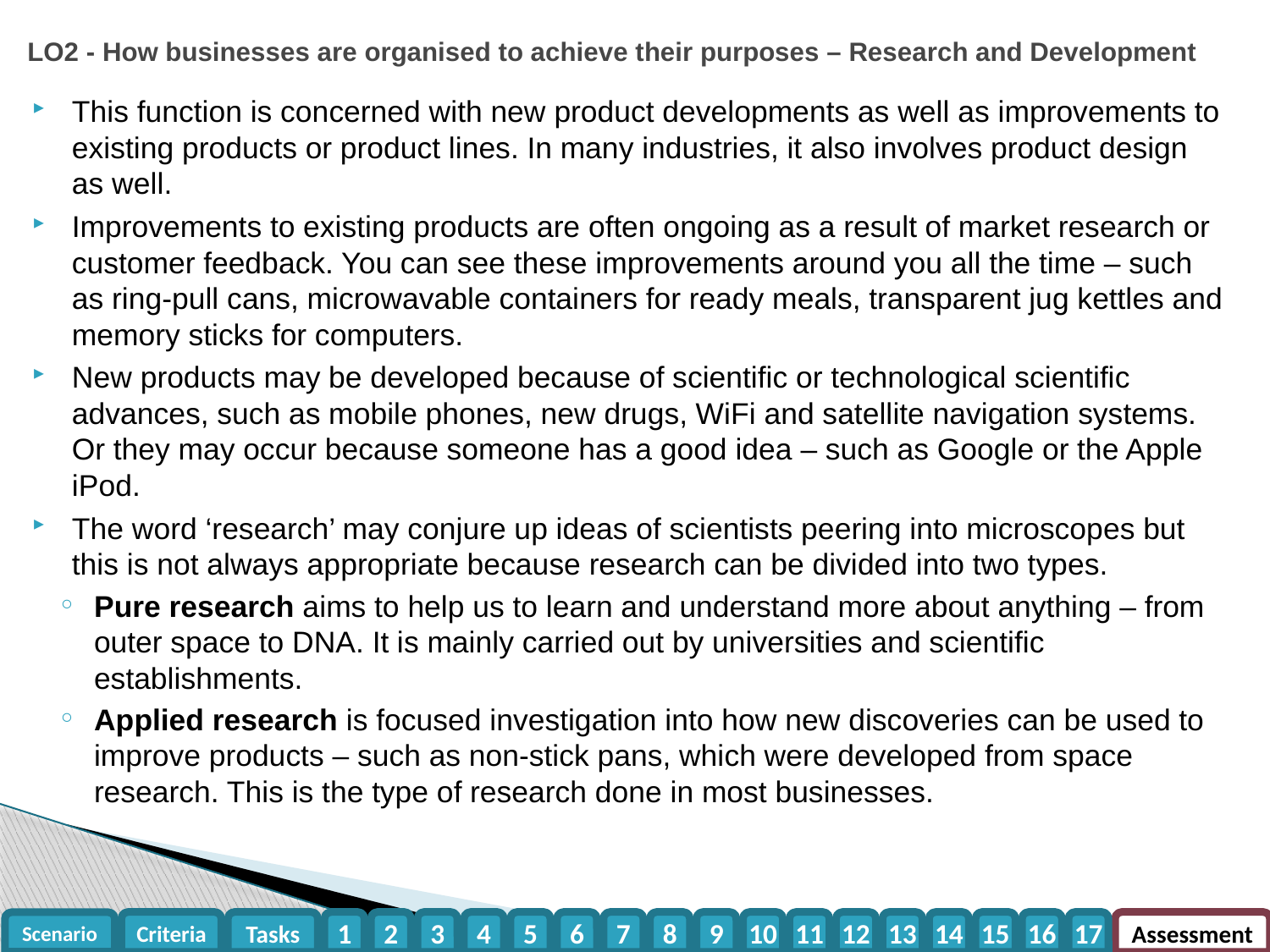

LO2 - How businesses are organised to achieve their purposes – Research and Development
This function is concerned with new product developments as well as improvements to existing products or product lines. In many industries, it also involves product design as well.
Improvements to existing products are often ongoing as a result of market research or customer feedback. You can see these improvements around you all the time – such as ring-pull cans, microwavable containers for ready meals, transparent jug kettles and memory sticks for computers.
New products may be developed because of scientific or technological scientific advances, such as mobile phones, new drugs, WiFi and satellite navigation systems. Or they may occur because someone has a good idea – such as Google or the Apple iPod.
The word ‘research’ may conjure up ideas of scientists peering into microscopes but this is not always appropriate because research can be divided into two types.
Pure research aims to help us to learn and understand more about anything – from outer space to DNA. It is mainly carried out by universities and scientific establishments.
Applied research is focused investigation into how new discoveries can be used to improve products – such as non-stick pans, which were developed from space research. This is the type of research done in most businesses.